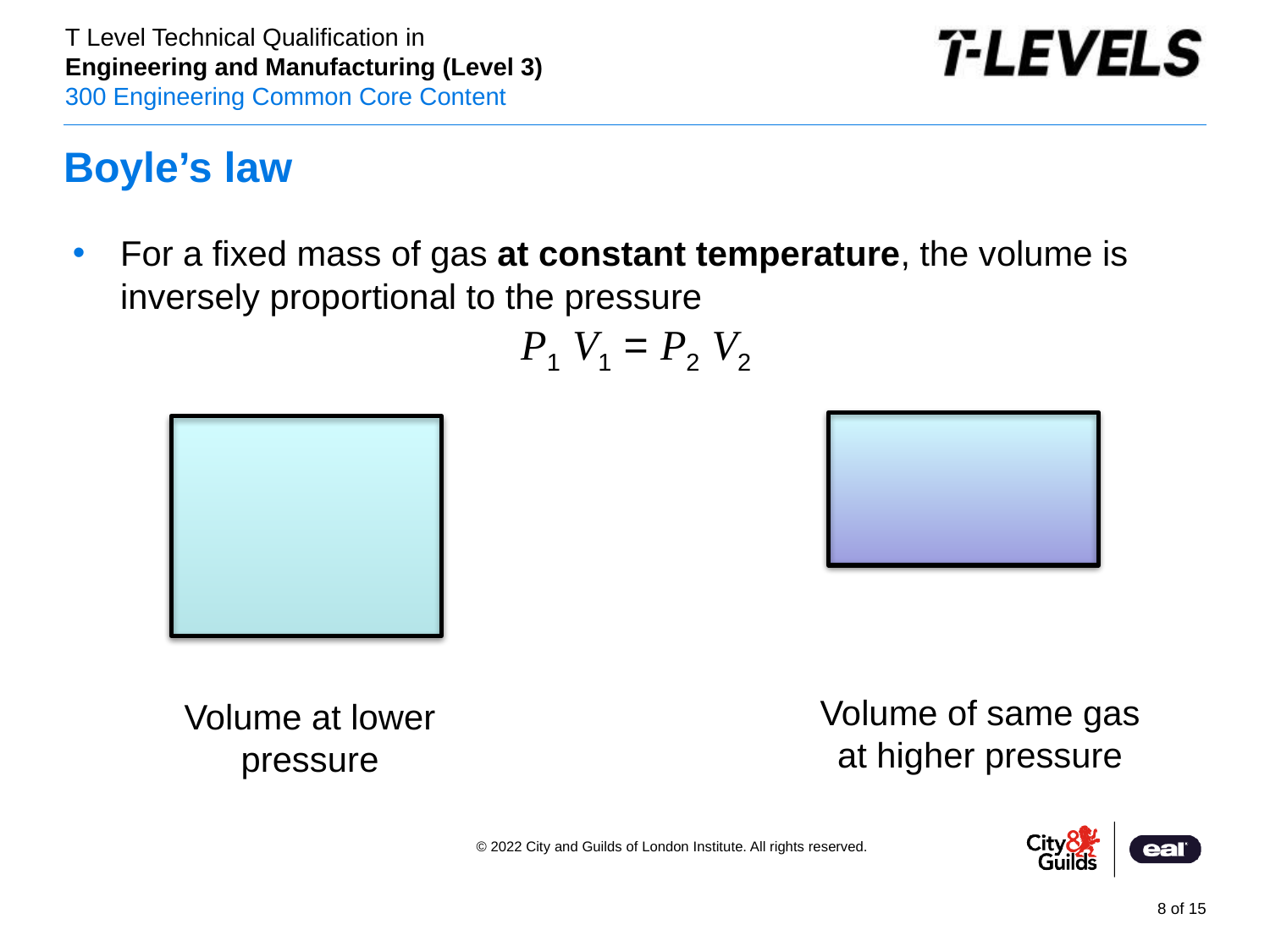

# Boyle’s law
For a fixed mass of gas at constant temperature, the volume is inversely proportional to the pressure
	                                 P1 V1 = P2 V2

Volume of same gas at higher pressure
Volume at lower pressure